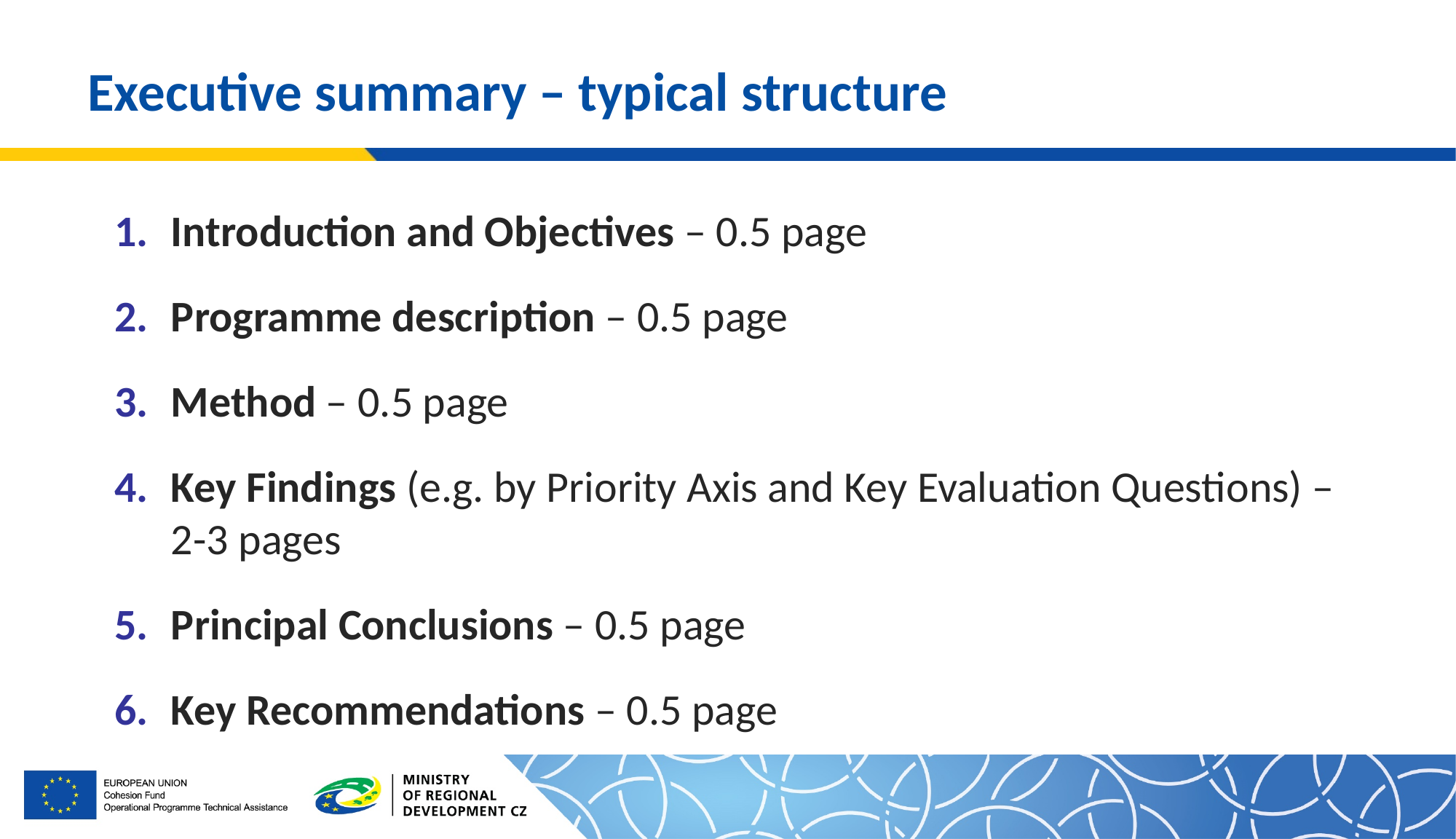

# Executive summary – typical structure
Introduction and Objectives – 0.5 page
Programme description – 0.5 page
Method – 0.5 page
Key Findings (e.g. by Priority Axis and Key Evaluation Questions) – 2-3 pages
Principal Conclusions – 0.5 page
Key Recommendations – 0.5 page